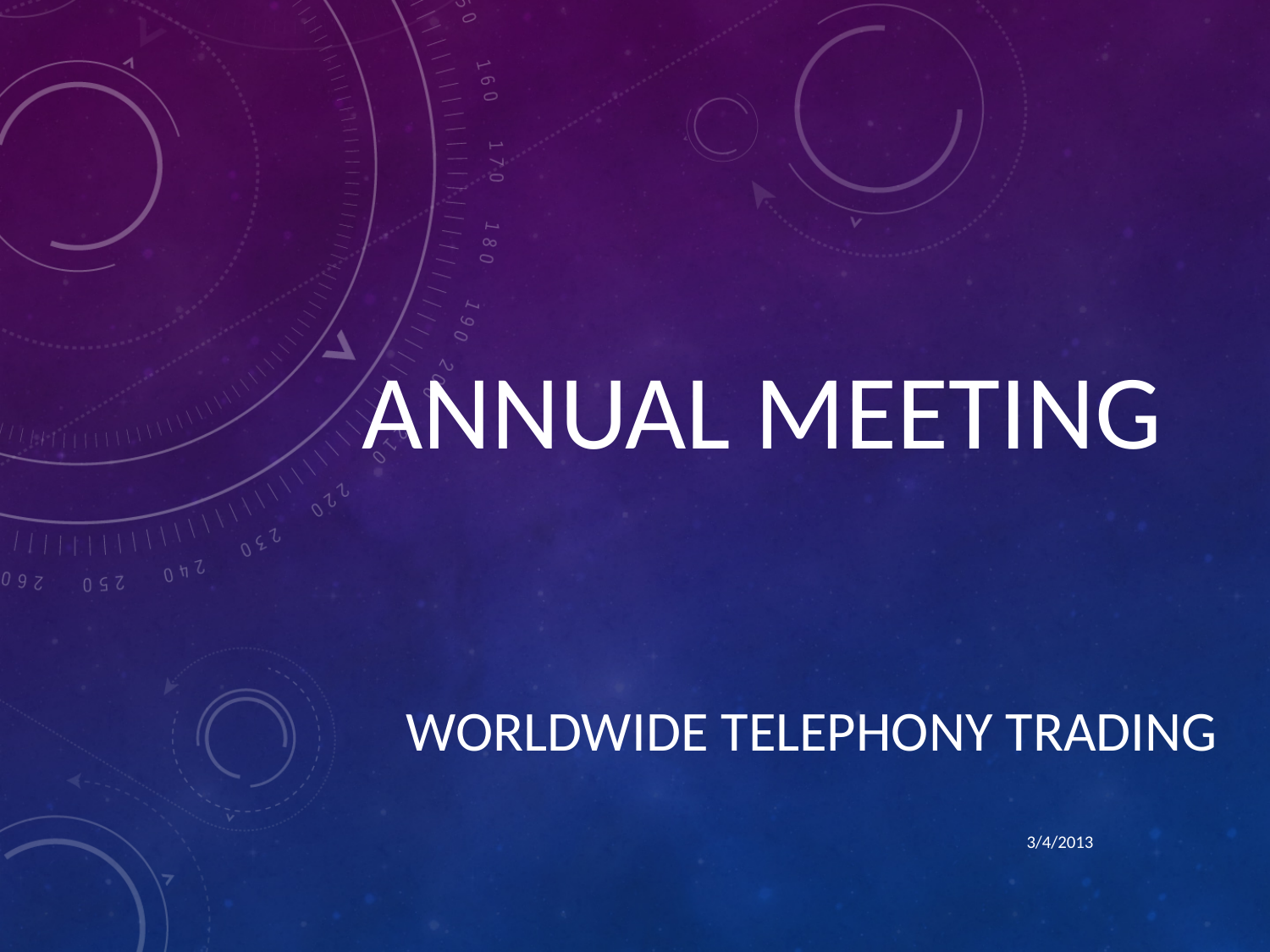

# Annual Meeting
Worldwide Telephony Trading
3/4/2013